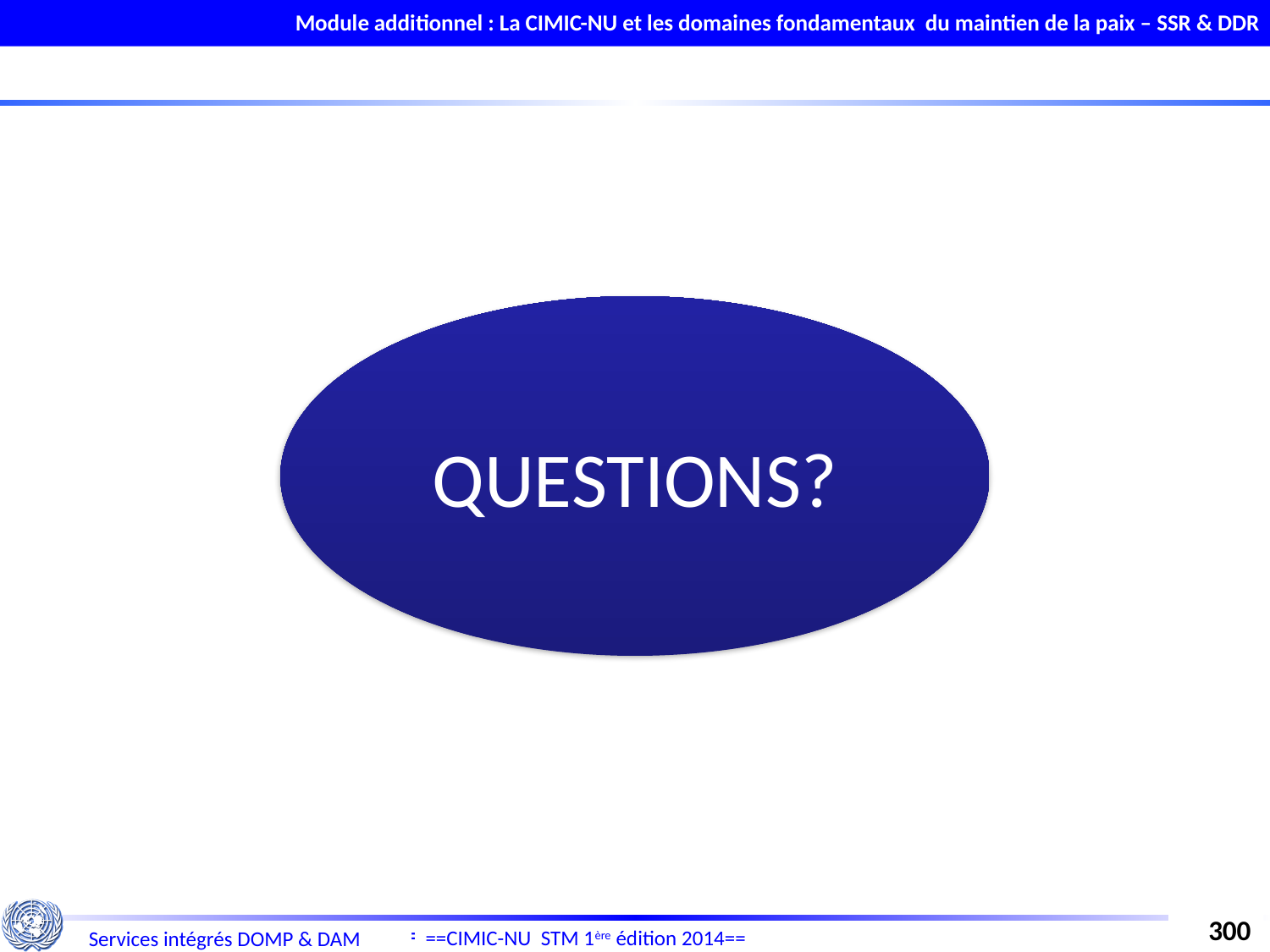

Module additionnel : La CIMIC-NU et les domaines fondamentaux  du maintien de la paix – SSR & DDR
QUESTIONS?
300
==CIMIC-NU  STM 1ère édition 2014==
Services intégrés DOMP & DAM